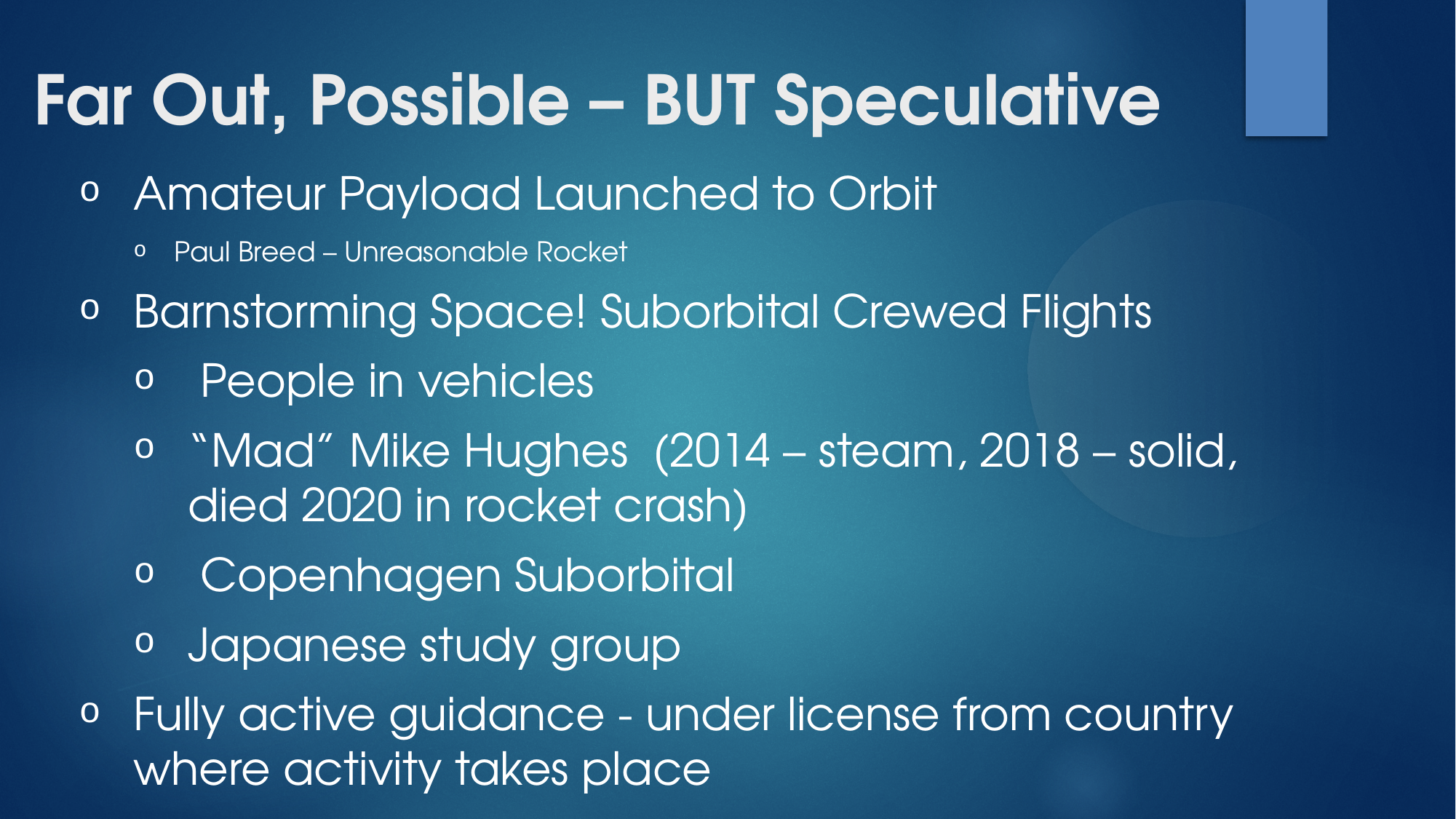

Far Out, Possible – BUT Speculative
Amateur Payload Launched to Orbit
Paul Breed – Unreasonable Rocket
Barnstorming Space! Suborbital Crewed Flights
 People in vehicles
“Mad” Mike Hughes  (2014 – steam, 2018 – solid, died 2020 in rocket crash)
 Copenhagen Suborbital
Japanese study group
Fully active guidance - under license from country where activity takes place